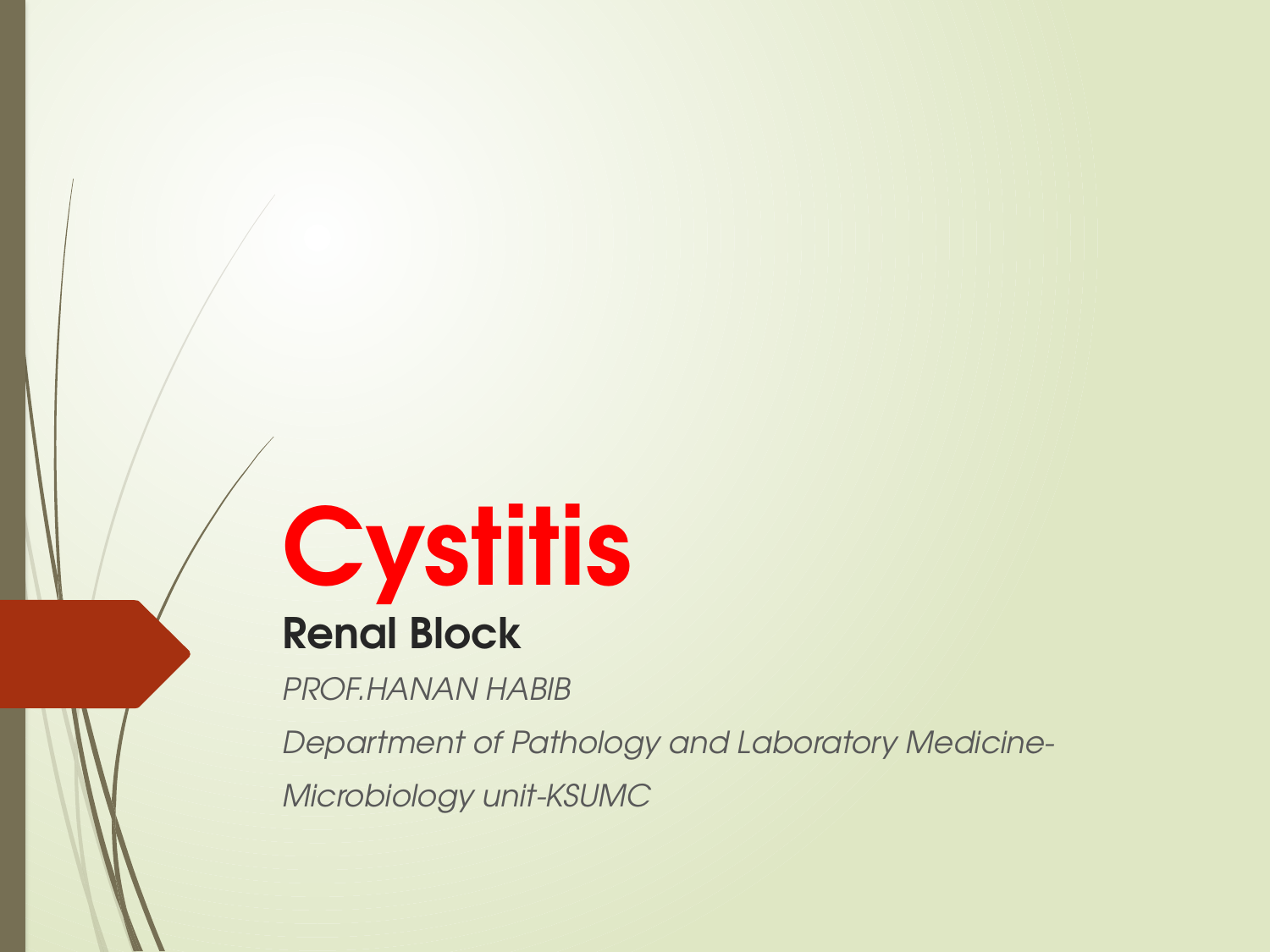

# Cystitis Renal Block
PROF.HANAN HABIB
Department of Pathology and Laboratory Medicine-
Microbiology unit-KSUMC